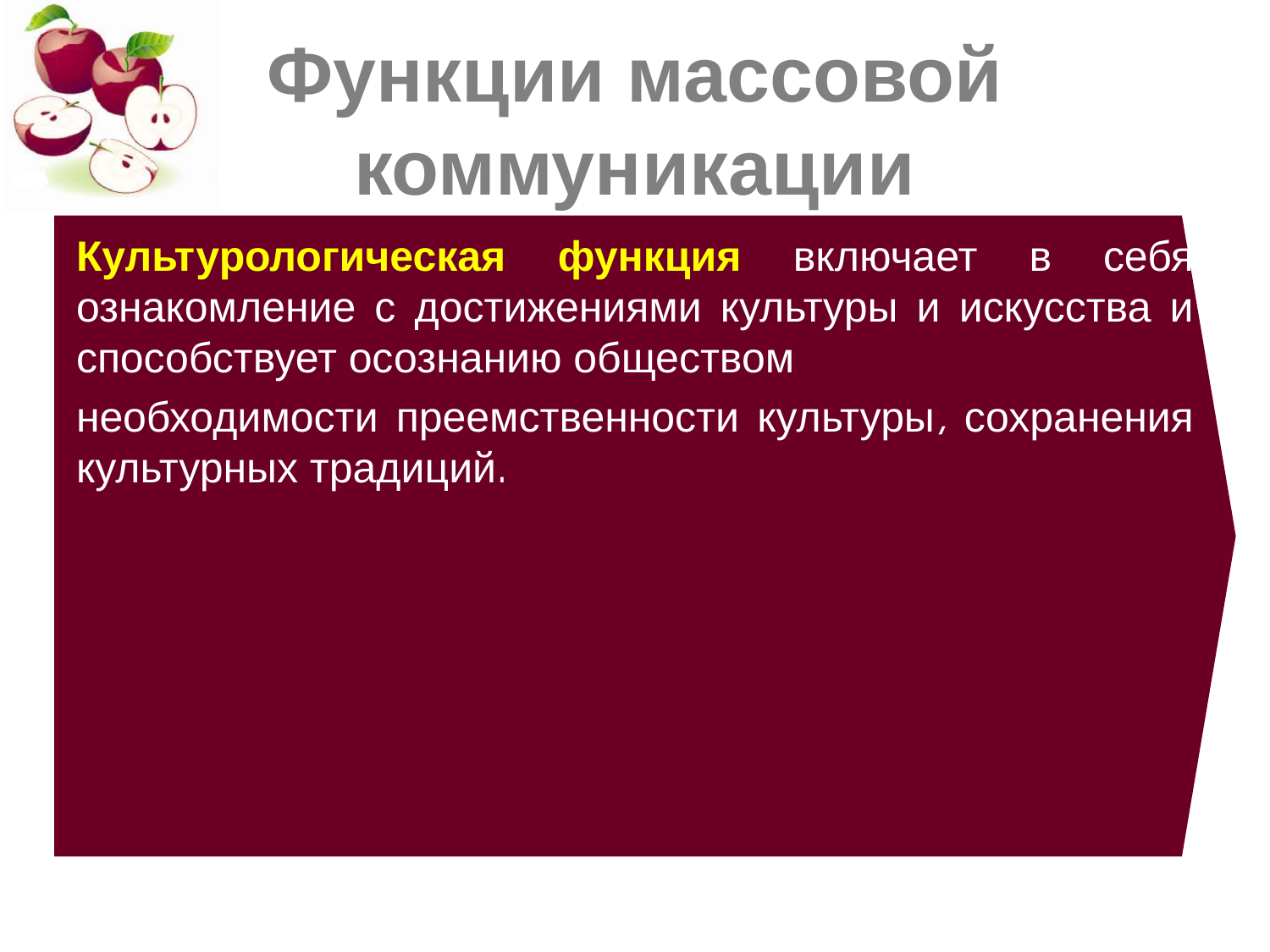

# Функции массовой коммуникации
Культурологическая функция включает в себя ознакомление с достижениями культуры и искусства и способствует осознанию обществом
необходимости преемственности культуры, сохранения культурных традиций.